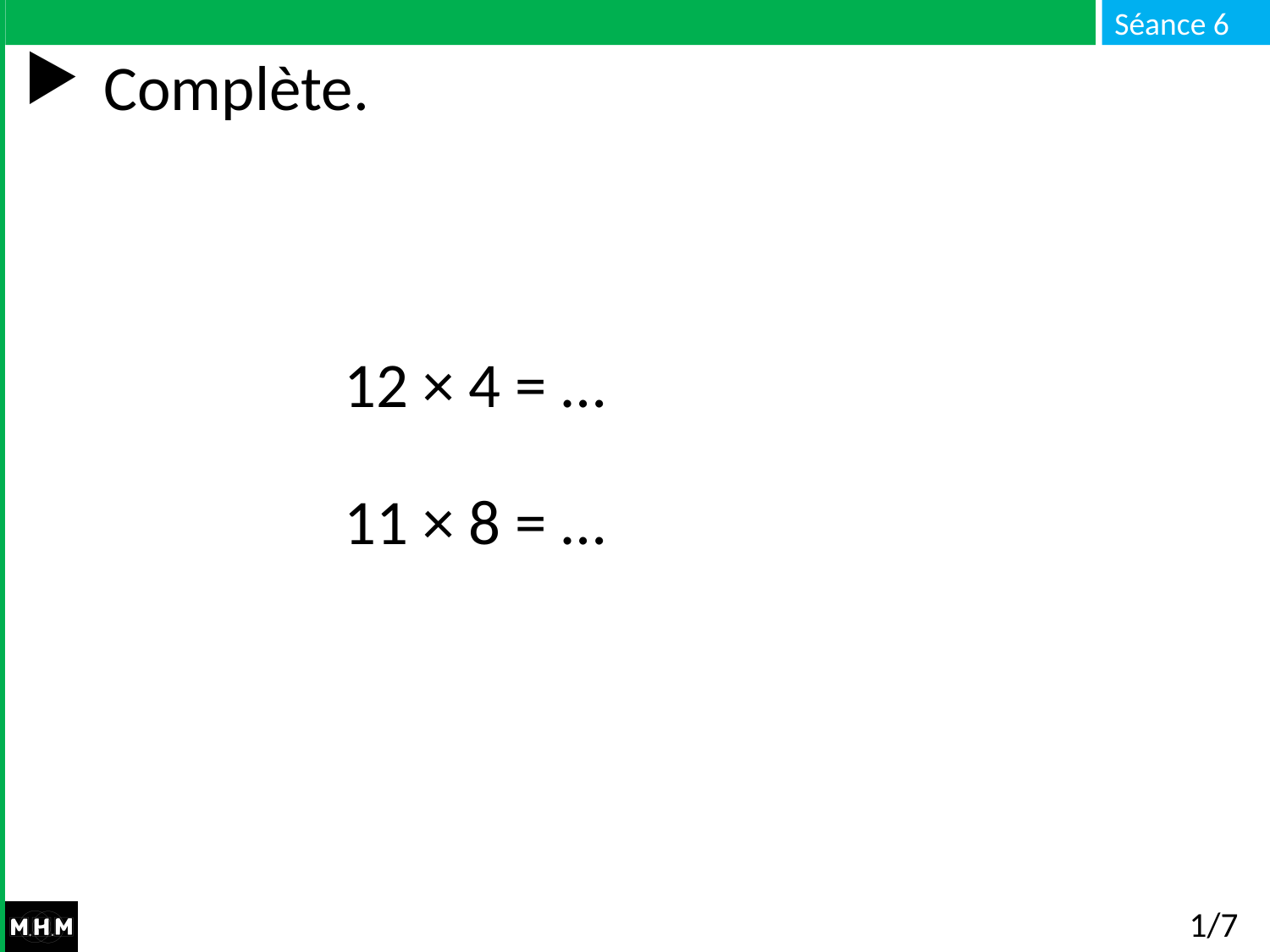

# Complète.

12 × 4 = …

11 × 8 = …

1/7